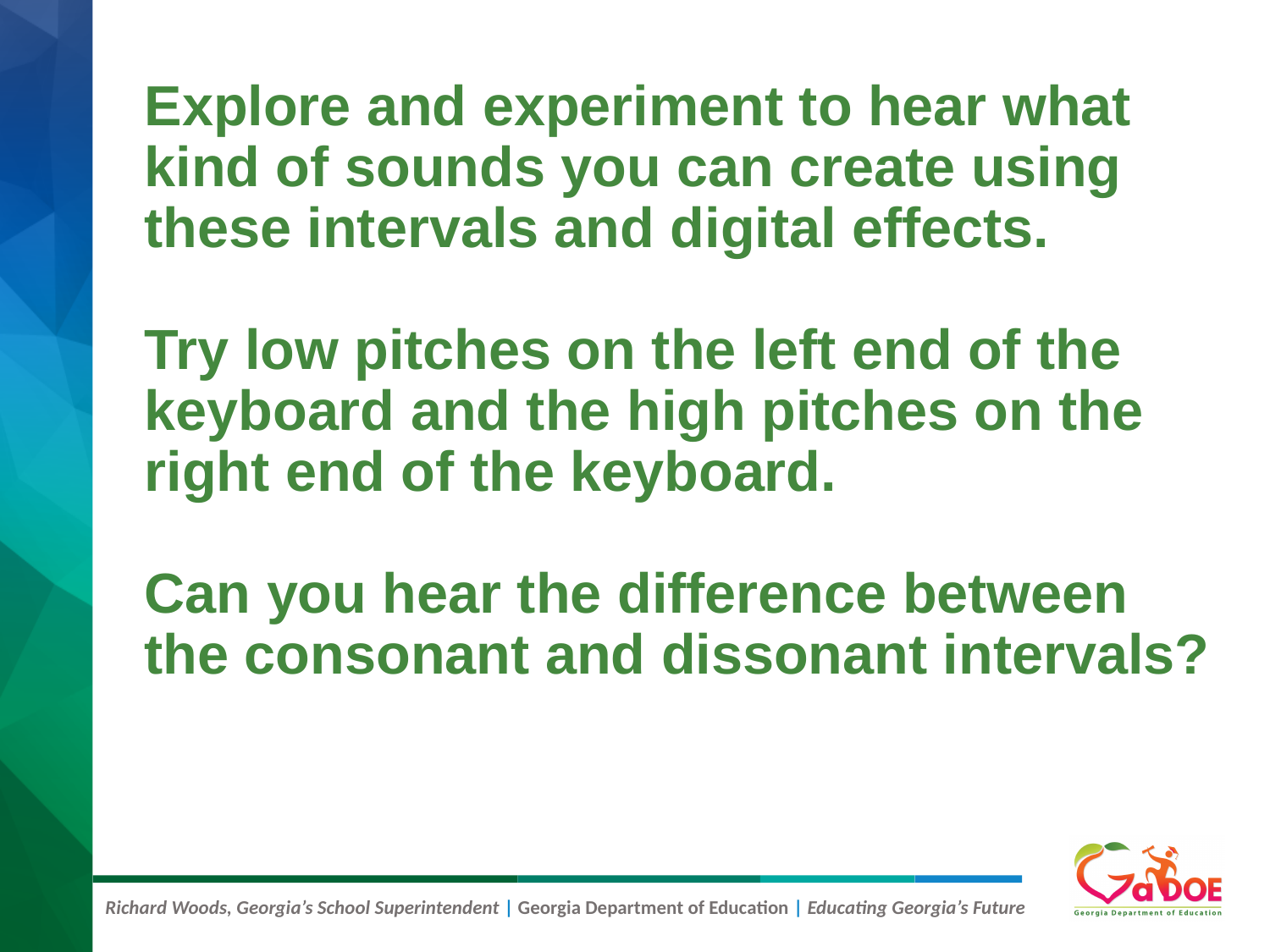

# Explore and experiment to hear what kind of sounds you can create using these intervals and digital effects. Try low pitches on the left end of the keyboard and the high pitches on the right end of the keyboard. Can you hear the difference between the consonant and dissonant intervals?